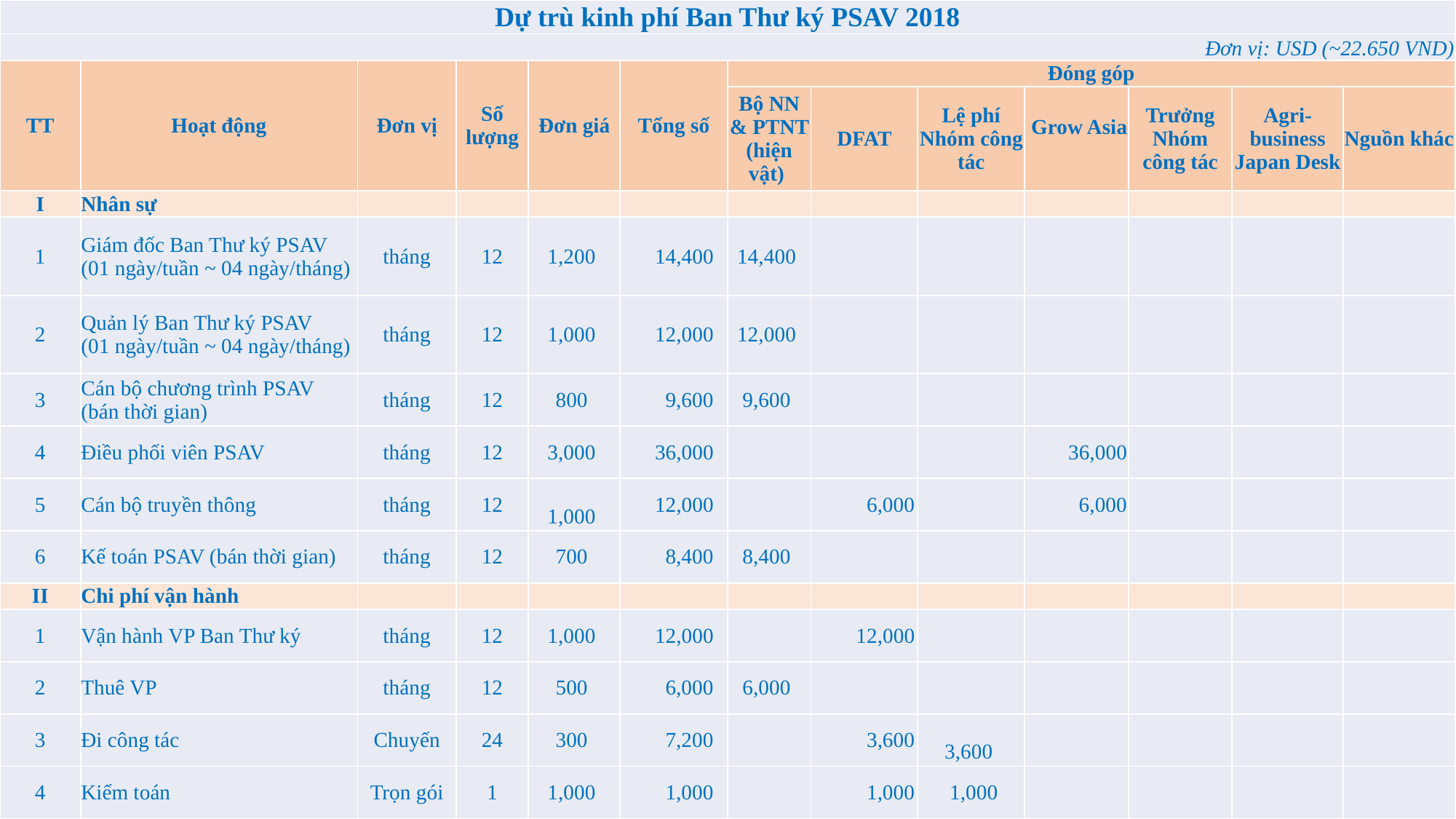

| Dự trù kinh phí Ban Thư ký PSAV 2018 |  |  |  |  |  |  |  |  |  |  |  |  |
| --- | --- | --- | --- | --- | --- | --- | --- | --- | --- | --- | --- | --- |
| Đơn vị: USD (~22.650 VND) |  |  |  |  |  |  |  |  |  |  |  |  |
| TT | Hoạt động | Đơn vị | Số lượng | Đơn giá | Tổng số | Đóng góp |  |  |  |  |  |  |
|  |  |  |  |  |  | Bộ NN & PTNT (hiện vật) | DFAT | Lệ phí Nhóm công tác | Grow Asia | Trưởng Nhóm công tác | Agri-business Japan Desk | Nguồn khác |
| I | Nhân sự |  |  |  |  |  |  |  |  |  |  |  |
| 1 | Giám đốc Ban Thư ký PSAV (01 ngày/tuần ~ 04 ngày/tháng) | tháng | 12 | 1,200 | 14,400 | 14,400 |  |  |  |  |  |  |
| 2 | Quản lý Ban Thư ký PSAV (01 ngày/tuần ~ 04 ngày/tháng) | tháng | 12 | 1,000 | 12,000 | 12,000 |  |  |  |  |  |  |
| 3 | Cán bộ chương trình PSAV (bán thời gian) | tháng | 12 | 800 | 9,600 | 9,600 |  |  |  |  |  |  |
| 4 | Điều phối viên PSAV | tháng | 12 | 3,000 | 36,000 |  |  |  | 36,000 |  |  |  |
| 5 | Cán bộ truyền thông | tháng | 12 | 1,000 | 12,000 |  | 6,000 |  | 6,000 |  |  |  |
| 6 | Kế toán PSAV (bán thời gian) | tháng | 12 | 700 | 8,400 | 8,400 |  |  |  |  |  |  |
| II | Chi phí vận hành |  |  |  |  |  |  |  |  |  |  |  |
| 1 | Vận hành VP Ban Thư ký | tháng | 12 | 1,000 | 12,000 |  | 12,000 |  |  |  |  |  |
| 2 | Thuê VP | tháng | 12 | 500 | 6,000 | 6,000 |  |  |  |  |  |  |
| 3 | Đi công tác | Chuyến | 24 | 300 | 7,200 |  | 3,600 | 3,600 |  |  |  |  |
| 4 | Kiểm toán | Trọn gói | 1 | 1,000 | 1,000 |  | 1,000 | 1,000 |  |  |  |  |
#